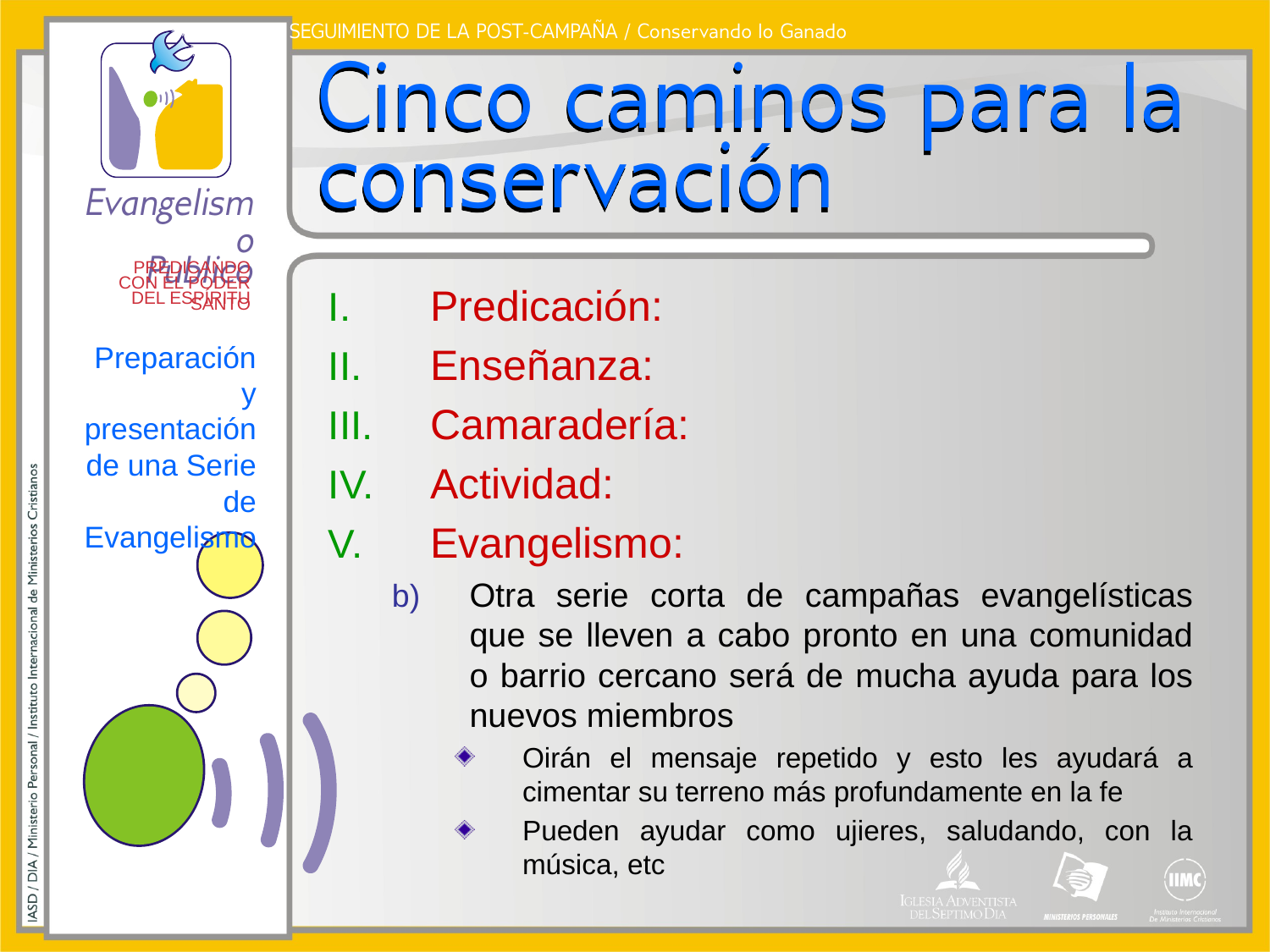

SEGUIMIENTO DE LA POST-CAMPAÑA / Conservando lo Ganado
# Cinco caminos para la conservación
Predicación:
Enseñanza:
Camaradería:
Actividad:
Evangelismo:
Otra serie corta de campañas evangelísticas que se lleven a cabo pronto en una comunidad o barrio cercano será de mucha ayuda para los nuevos miembros
Oirán el mensaje repetido y esto les ayudará a cimentar su terreno más profundamente en la fe
Pueden ayudar como ujieres, saludando, con la música, etc